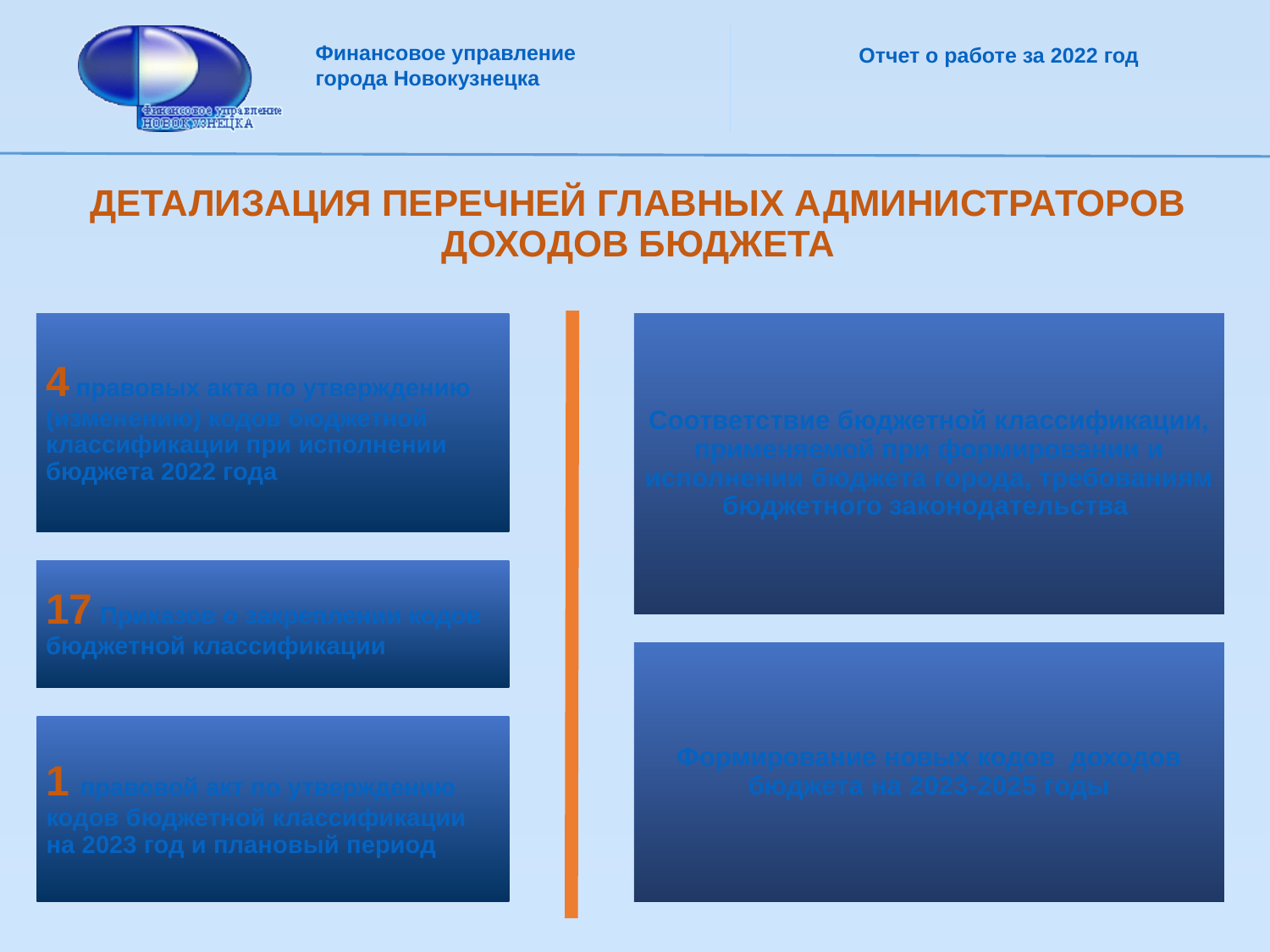

# ДЕТАЛИЗАЦИЯ ПЕРЕЧНЕЙ ГЛАВНЫХ АДМИНИСТРАТОРОВ ДОХОДОВ БЮДЖЕТА
4 правовых акта по утверждению (изменению) кодов бюджетной классификации при исполнении бюджета 2022 года
Соответствие бюджетной классификации, применяемой при формировании и исполнении бюджета города, требованиям бюджетного законодательства
17 Приказов о закреплении кодов бюджетной классификации
Формирование новых кодов  доходов бюджета на 2023-2025 годы
1 правовой акт по утверждению кодов бюджетной классификации на 2023 год и плановый период